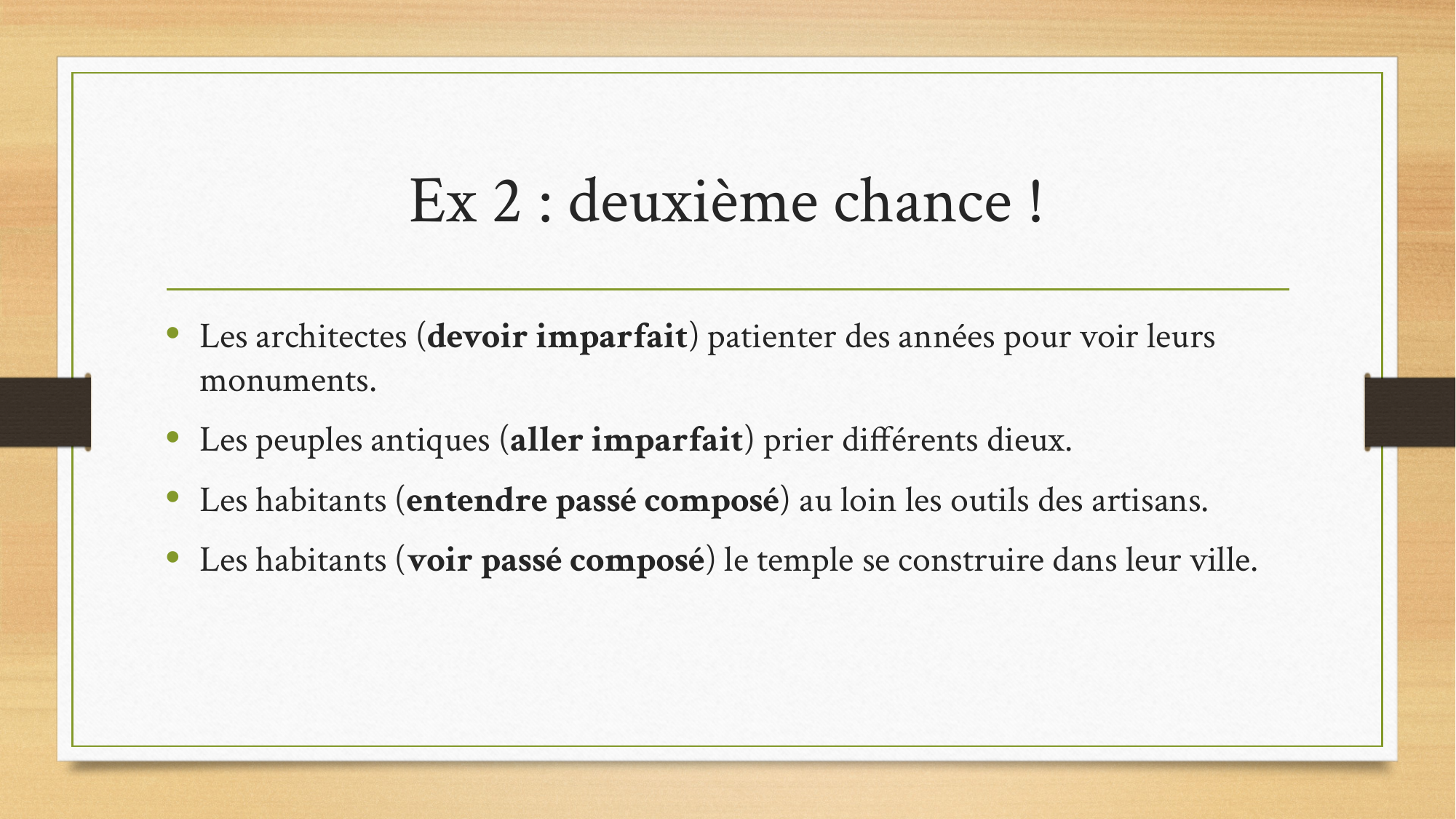

# Ex 2 : deuxième chance !
Les architectes (devoir imparfait) patienter des années pour voir leurs monuments.
Les peuples antiques (aller imparfait) prier différents dieux.
Les habitants (entendre passé composé) au loin les outils des artisans.
Les habitants (voir passé composé) le temple se construire dans leur ville.